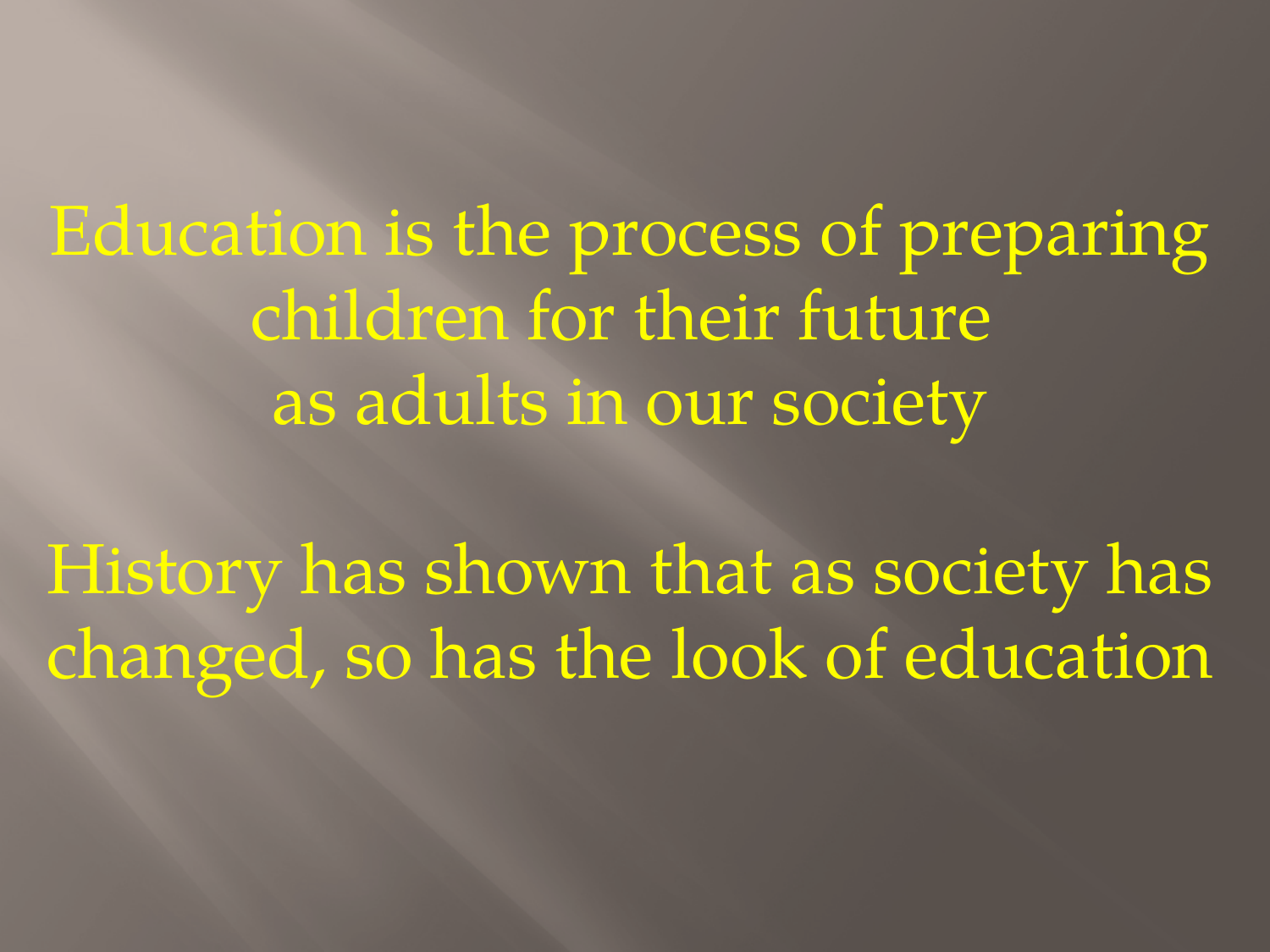

Education is the process of preparing children for their future
as adults in our society

History has shown that as society has changed, so has the look of education